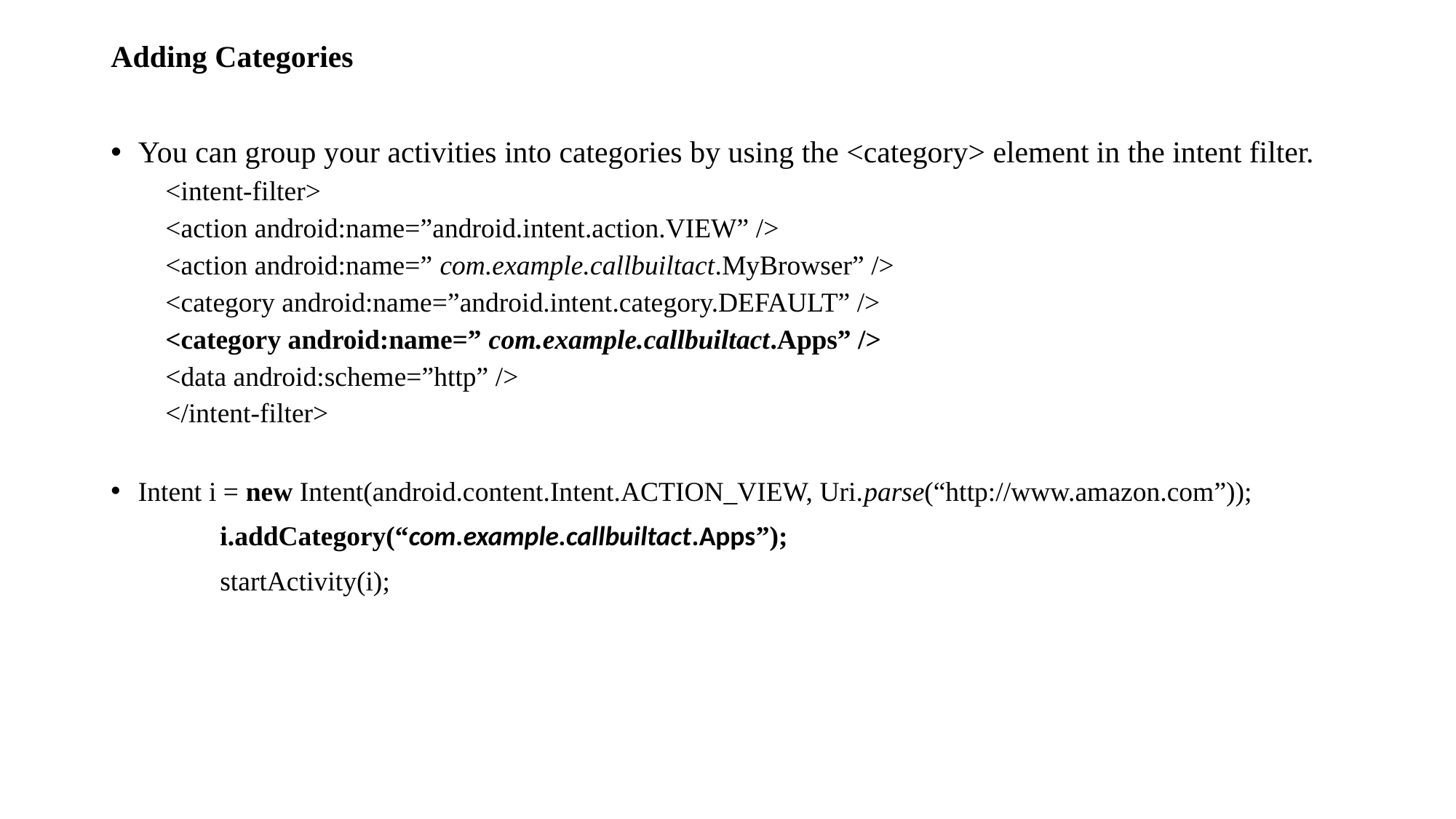

Adding Categories

You can group your activities into categories by using the <category> element in the intent filter.
<intent-filter>
<action android:name=”android.intent.action.VIEW” />
<action android:name=” com.example.callbuiltact.MyBrowser” />
<category android:name=”android.intent.category.DEFAULT” />
<category android:name=” com.example.callbuiltact.Apps” />
<data android:scheme=”http” />
</intent-filter>

Intent i = new Intent(android.content.Intent.ACTION_VIEW, Uri.parse(“http://www.amazon.com”));
	i.addCategory(“com.example.callbuiltact.Apps”);
	startActivity(i);